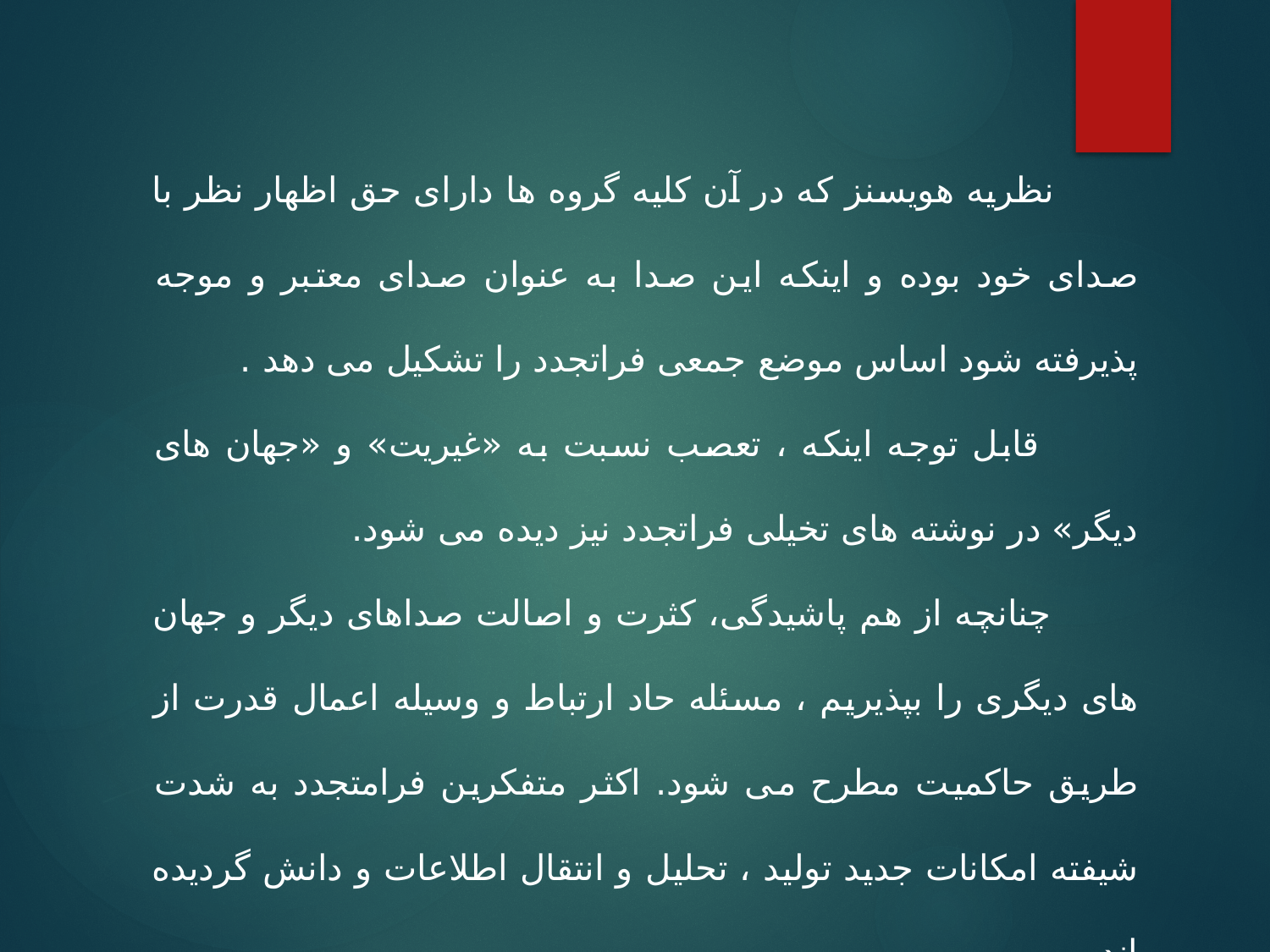

نظریه هویسنز که در آن کلیه گروه ها دارای حق اظهار نظر با صدای خود بوده و اینکه این صدا به عنوان صدای معتبر و موجه پذیرفته شود اساس موضع جمعی فراتجدد را تشکیل می دهد .
       قابل توجه اینکه ، تعصب نسبت به «غیریت» و «جهان های دیگر» در نوشته های تخیلی فراتجدد نیز دیده می شود.
       چنانچه از هم پاشیدگی، کثرت و اصالت صداهای دیگر و جهان های دیگری را بپذیریم ، مسئله حاد ارتباط و وسیله اعمال قدرت از طریق حاکمیت مطرح می شود. اکثر متفکرین فرامتجدد به شدت شیفته امکانات جدید تولید ، تحلیل و انتقال اطلاعات و دانش گردیده اند .